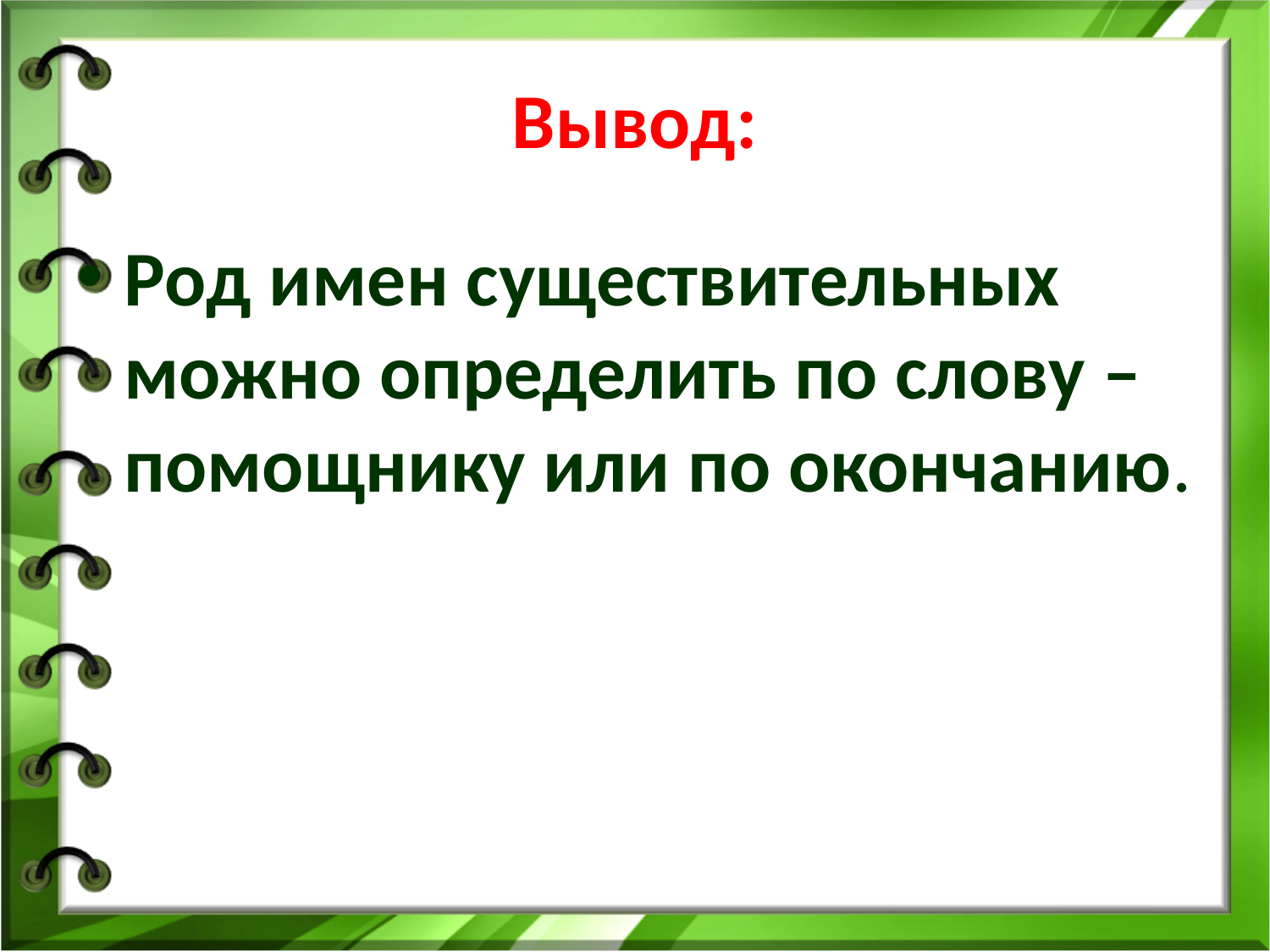

# Вывод:
Род имен существительных можно определить по слову – помощнику или по окончанию.